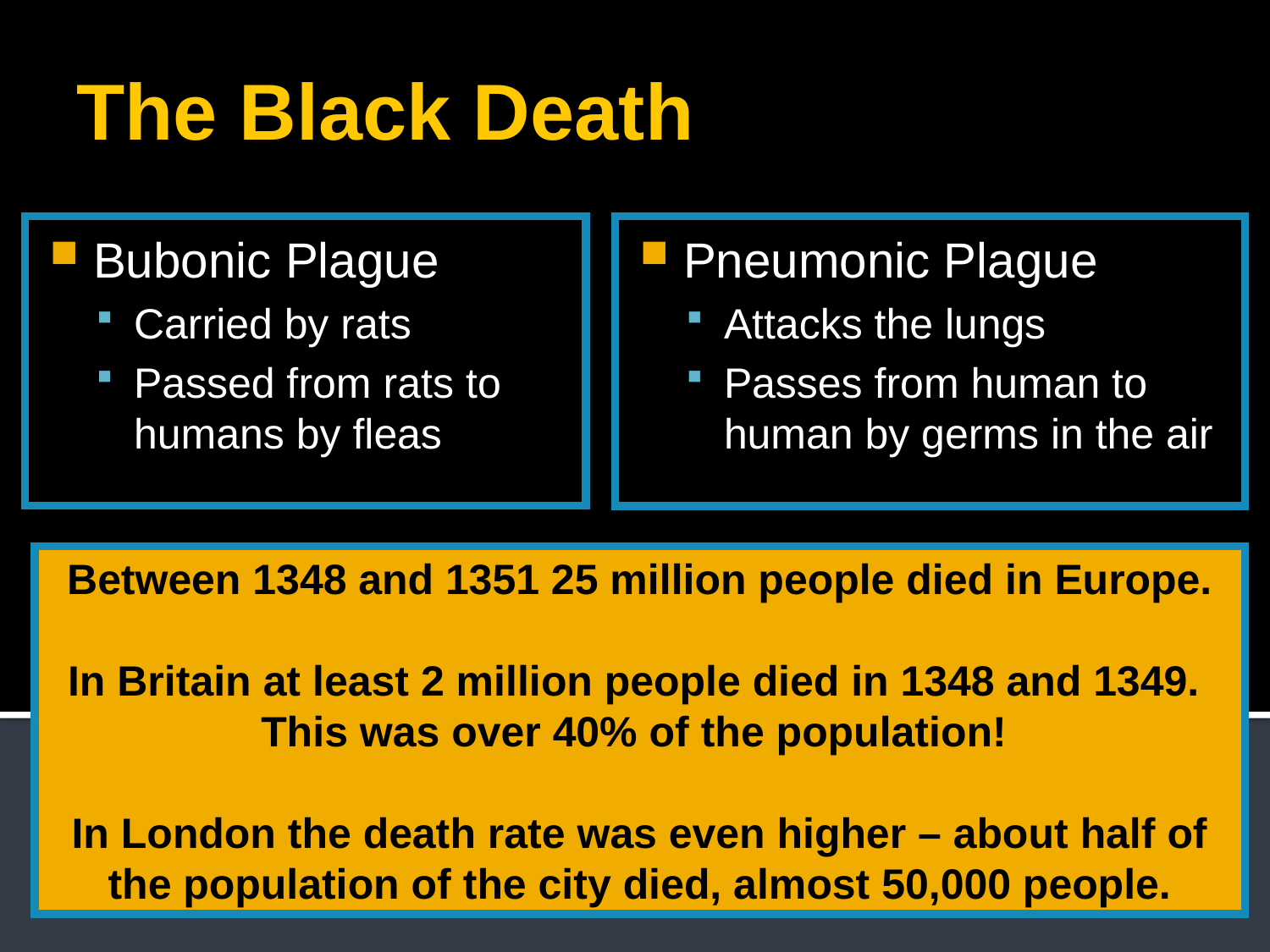

The Black Death
Bubonic Plague
Carried by rats
Passed from rats to humans by fleas
Pneumonic Plague
Attacks the lungs
Passes from human to human by germs in the air
Between 1348 and 1351 25 million people died in Europe.

In Britain at least 2 million people died in 1348 and 1349.
This was over 40% of the population!

In London the death rate was even higher – about half of the population of the city died, almost 50,000 people.